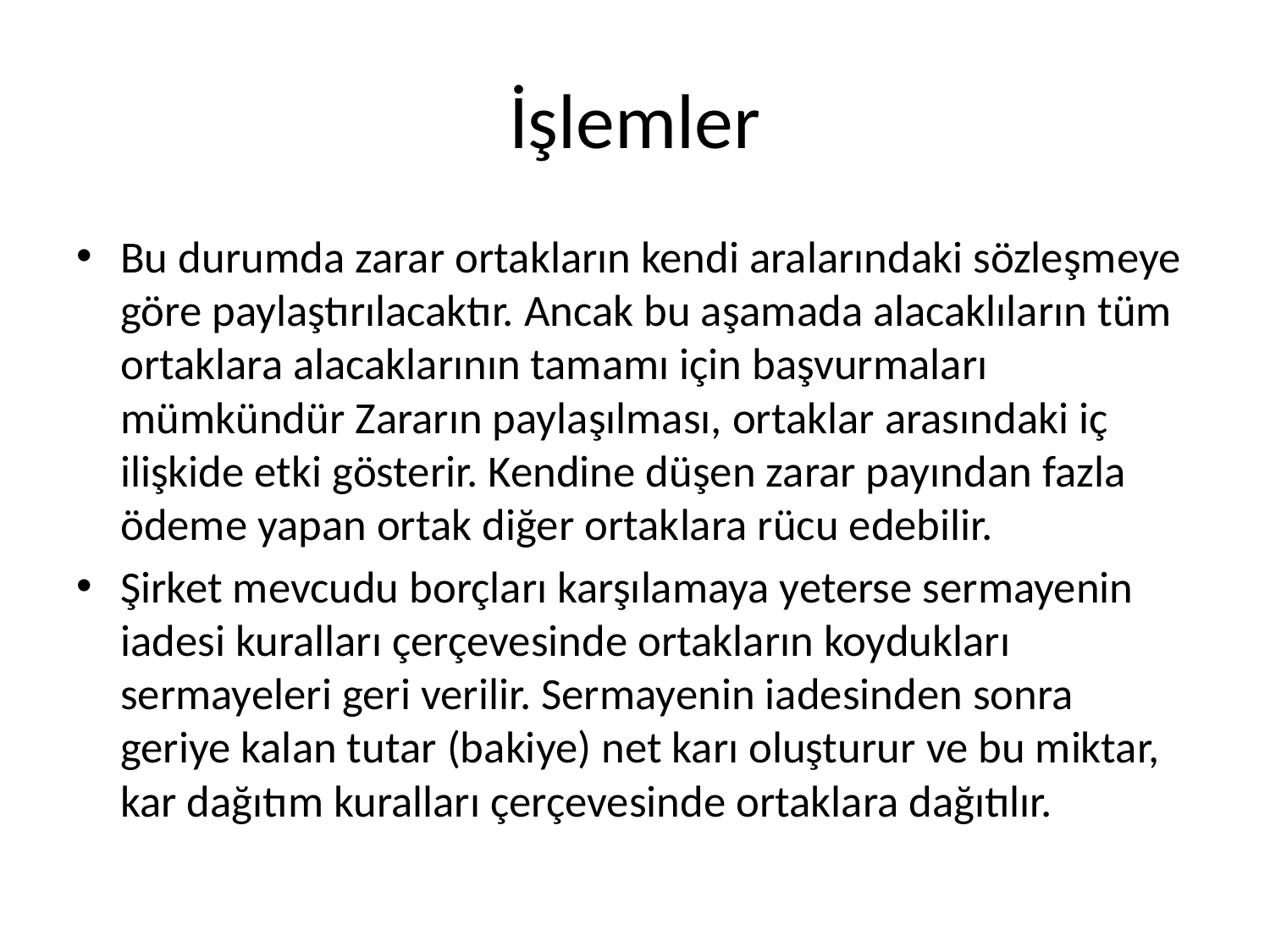

# İşlemler
Bu durumda zarar ortakların kendi aralarındaki sözleşmeye göre paylaştırılacaktır. Ancak bu aşamada alacaklıların tüm ortaklara alacaklarının tamamı için başvurmaları mümkündür Zararın paylaşılması, ortaklar arasındaki iç ilişkide etki gösterir. Kendine düşen zarar payından fazla ödeme yapan ortak diğer ortaklara rücu edebilir.
Şirket mevcudu borçları karşılamaya yeterse sermayenin iadesi kuralları çerçevesinde ortakların koydukları sermayeleri geri verilir. Sermayenin iadesinden sonra geriye kalan tutar (bakiye) net karı oluşturur ve bu miktar, kar dağıtım kuralları çerçevesinde ortaklara dağıtılır.